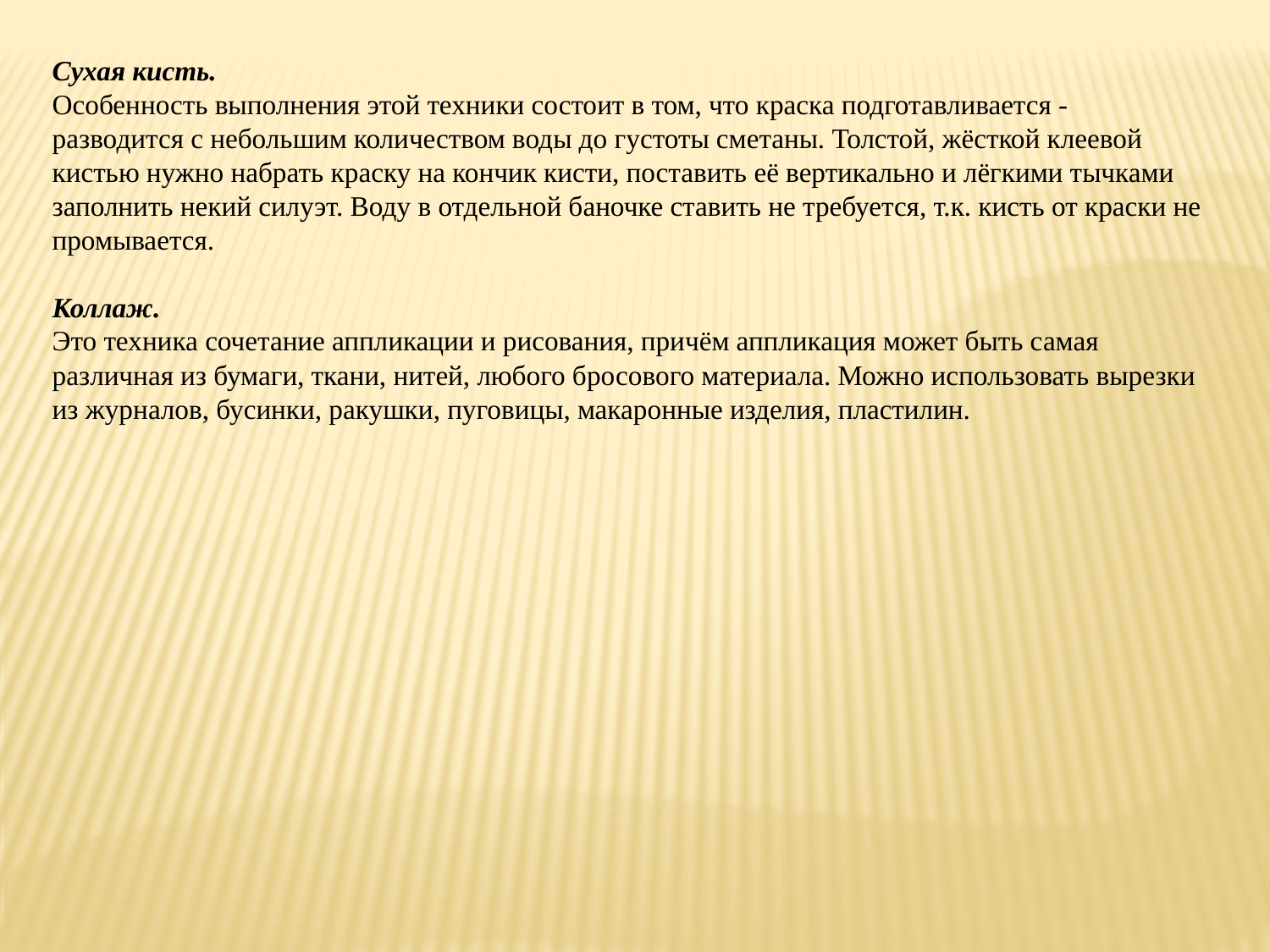

Сухая кисть.
Особенность выполнения этой техники состоит в том, что краска подготавливается - разводится с небольшим количеством воды до густоты сметаны. Толстой, жёсткой клеевой кистью нужно набрать краску на кончик кисти, поставить её вертикально и лёгкими тычками заполнить некий силуэт. Воду в отдельной баночке ставить не требуется, т.к. кисть от краски не промывается.

Коллаж.
Это техника сочетание аппликации и рисования, причём аппликация может быть самая различная из бумаги, ткани, нитей, любого бросового материала. Можно использовать вырезки из журналов, бусинки, ракушки, пуговицы, макаронные изделия, пластилин.